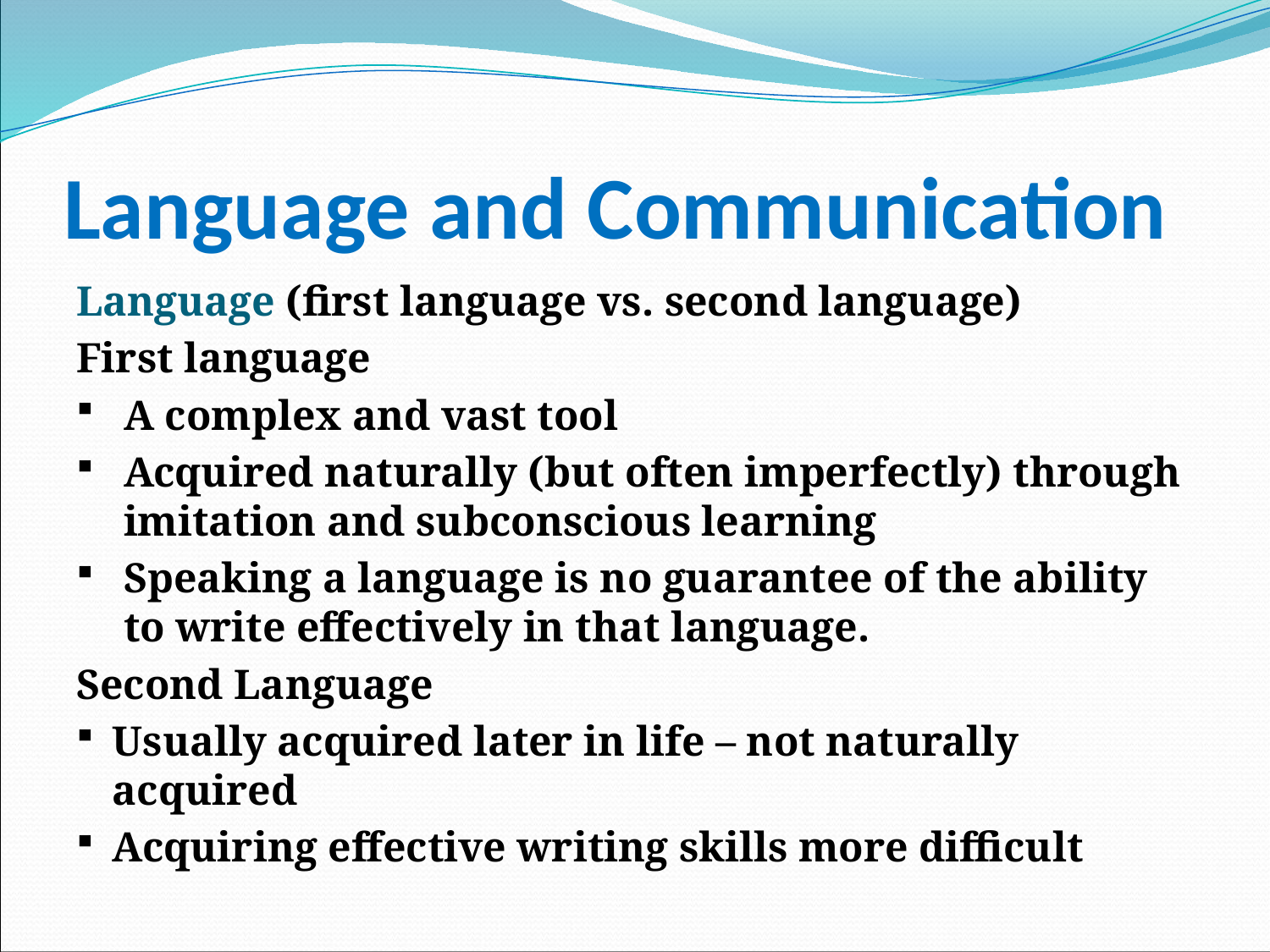

# Language and Communication
Language (first language vs. second language)
First language
A complex and vast tool
Acquired naturally (but often imperfectly) through imitation and subconscious learning
Speaking a language is no guarantee of the ability to write effectively in that language.
Second Language
Usually acquired later in life – not naturally acquired
Acquiring effective writing skills more difficult